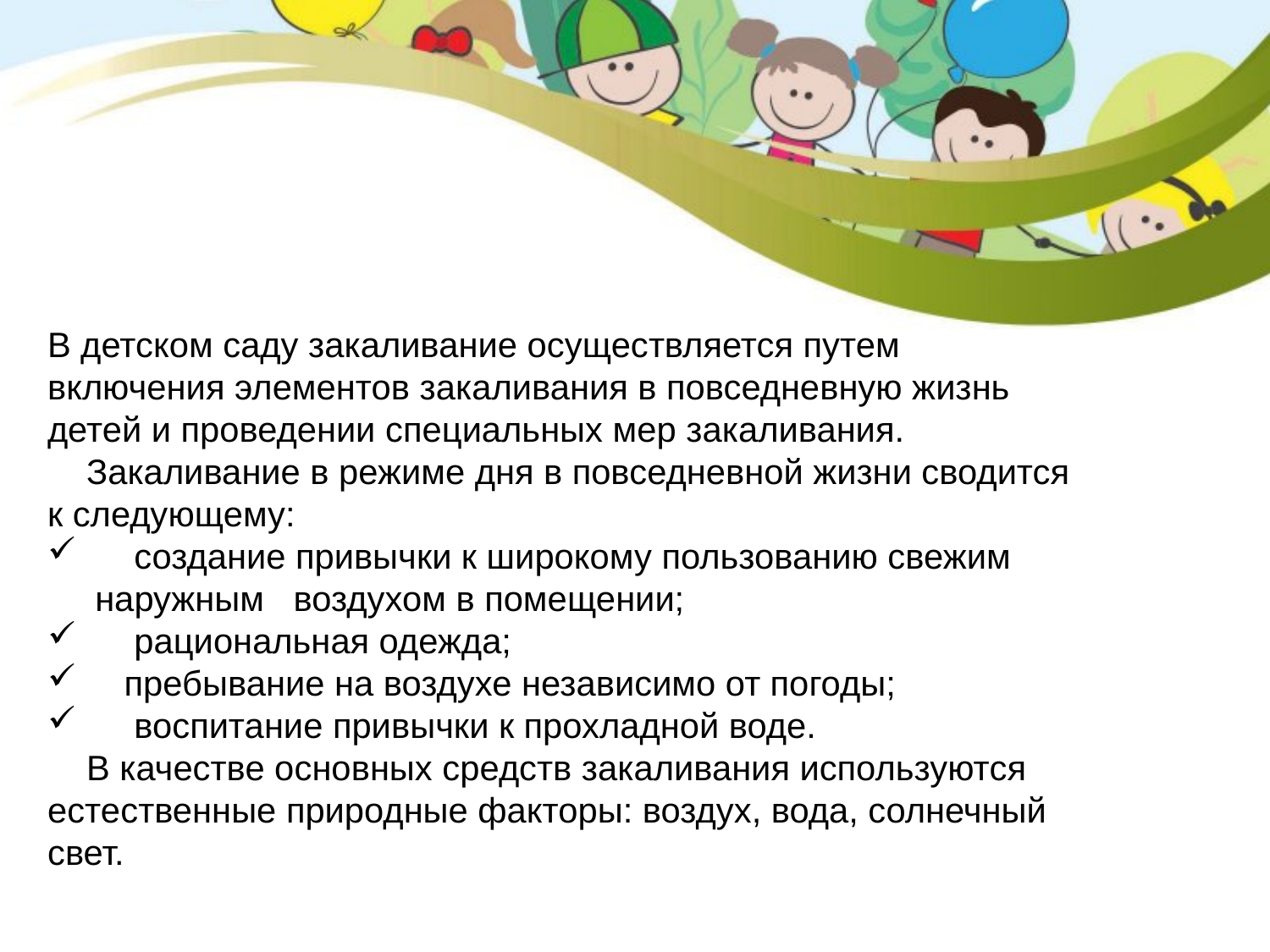

В детском саду закаливание осуществляется путем включения элементов закаливания в повседневную жизнь детей и проведении специальных мер закаливания.
    Закаливание в режиме дня в повседневной жизни сводится к следующему:
    создание привычки к широкому пользованию свежим наружным   воздухом в помещении;
    рациональная одежда;
   пребывание на воздухе независимо от погоды;
    воспитание привычки к прохладной воде.
    В качестве основных средств закаливания используются естественные природные факторы: воздух, вода, солнечный свет.